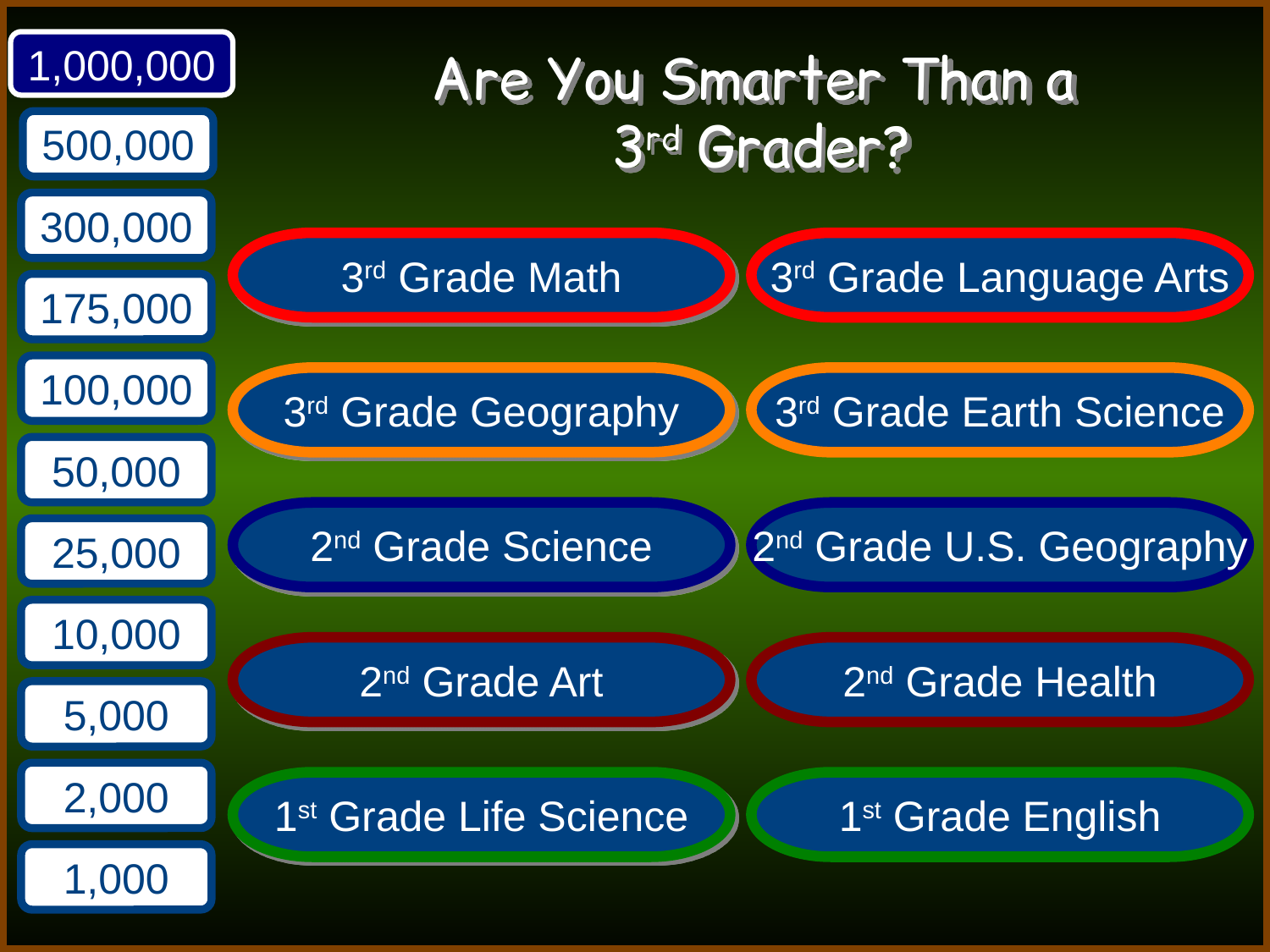

1,000,000
# Are You Smarter Than a 3rd Grader?
500,000
300,000
3rd Grade Math
3rd Grade Language Arts
175,000
100,000
3rd Grade Geography
3rd Grade Earth Science
50,000
2nd Grade Science
2nd Grade U.S. Geography
25,000
10,000
2nd Grade Art
2nd Grade Health
5,000
2,000
1st Grade Life Science
1st Grade English
1,000